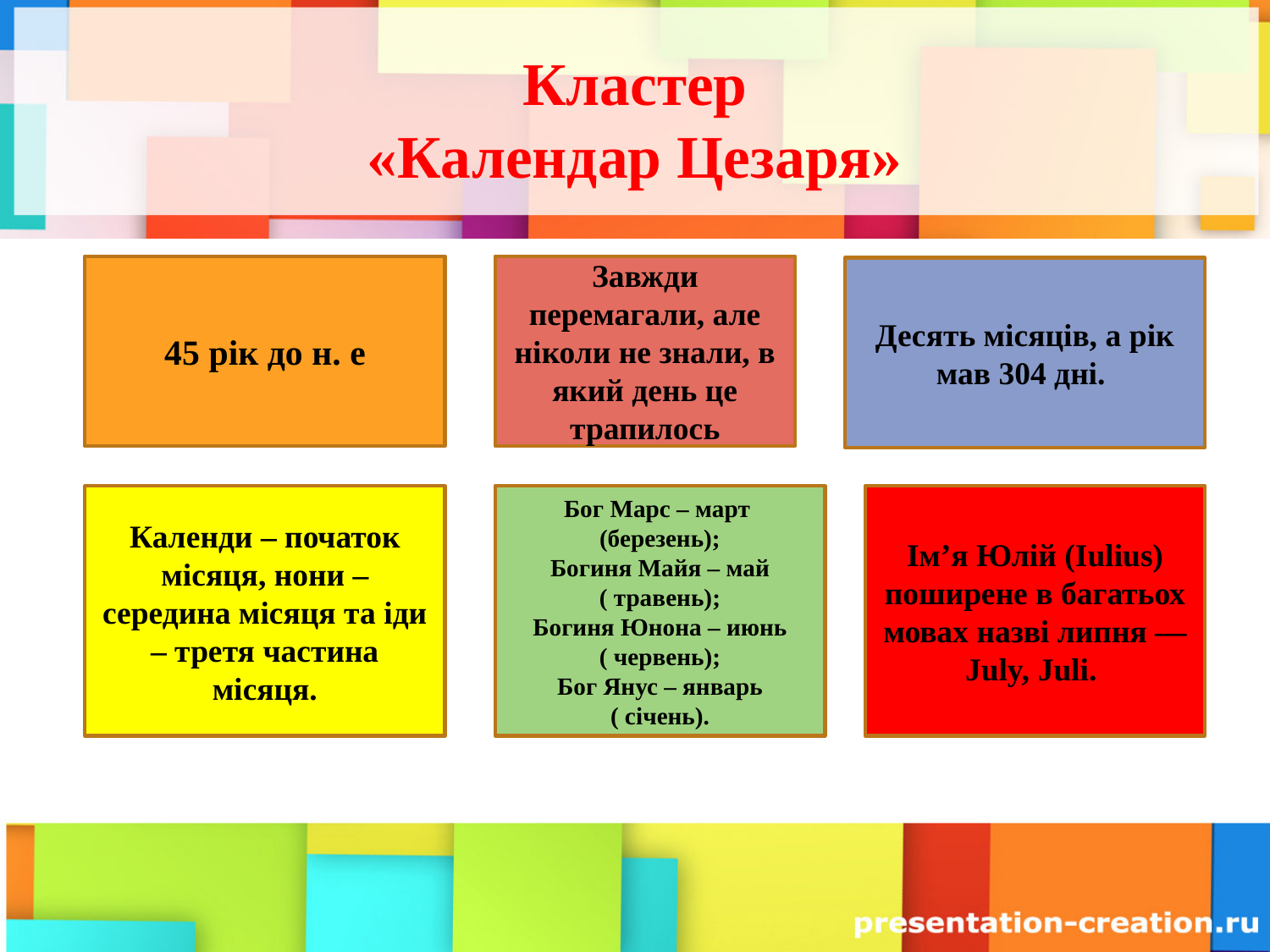

# Кластер «Календар Цезаря»

45 рік до н. е
Завжди перемагали, але ніколи не знали, в який день це трапилось
Десять місяців, а рік мав 304 дні.
Календи – початок місяця, нони – середина місяця та іди – третя частина місяця.
Бог Марс – март  (березень);
Богиня Майя – май ( травень);
Богиня Юнона – июнь ( червень);
Бог Янус – январь ( січень).
Ім’я Юлій (Iulius) поширене в багатьох мовах назві липня — July, Juli.